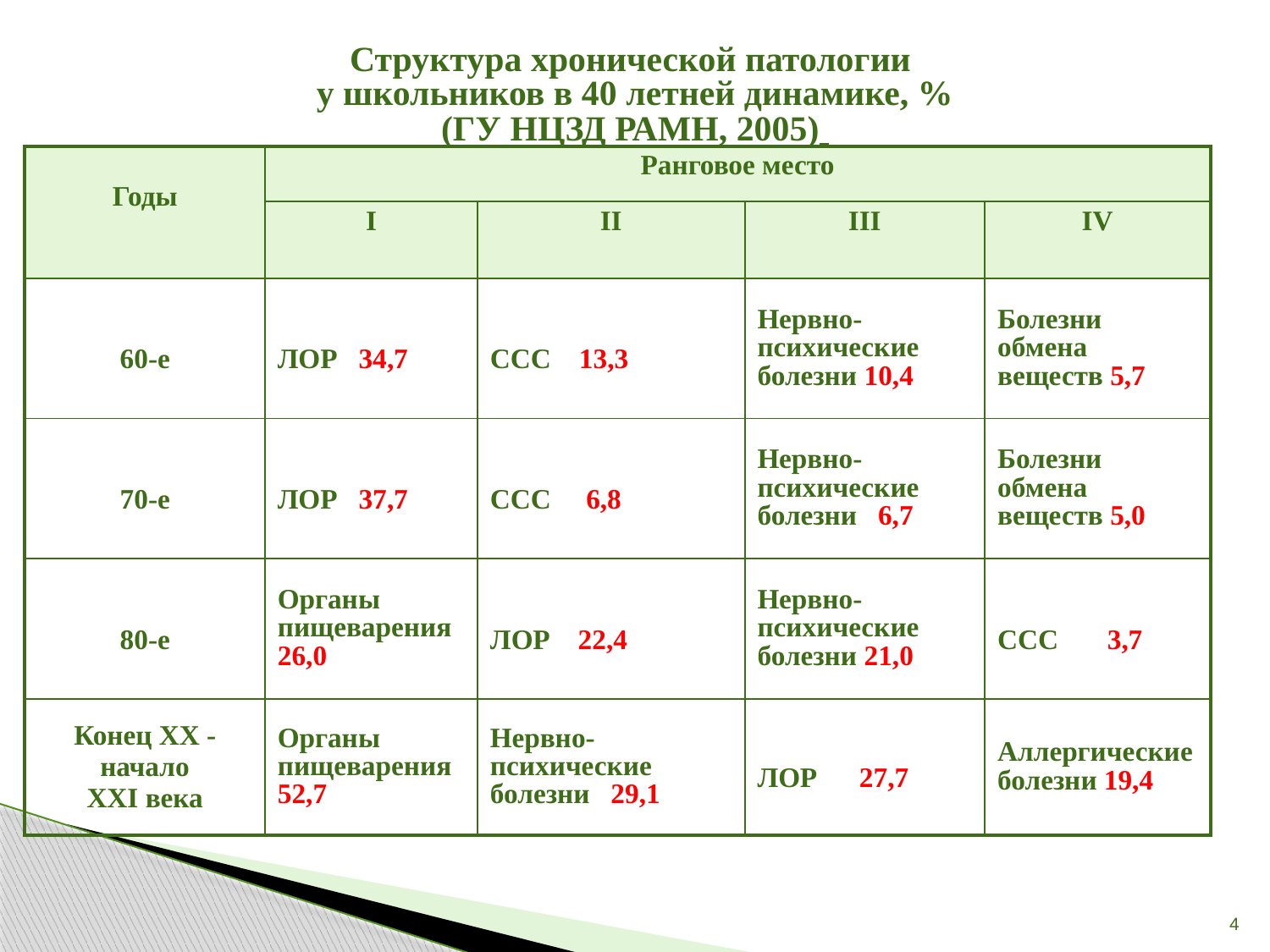

Структура хронической патологии
у школьников в 40 летней динамике, %
(ГУ НЦЗД РАМН, 2005)
| Годы | Ранговое место |  |  |  |
| --- | --- | --- | --- | --- |
|  | I | II | III | IV |
| 60-е | ЛОР 34,7 | ССС 13,3 | Нервно- психические болезни 10,4 | Болезни обмена веществ 5,7 |
| 70-е | ЛОР 37,7 | ССС 6,8 | Нервно-психические болезни 6,7 | Болезни обмена веществ 5,0 |
| 80-е | Органы пищеварения 26,0 | ЛОР 22,4 | Нервно- психические болезни 21,0 | ССС 3,7 |
| Конец ХХ - начало ХХI века | Органы пищеварения 52,7 | Нервно-психические болезни 29,1 | ЛОР 27,7 | Аллергические болезни 19,4 |
4